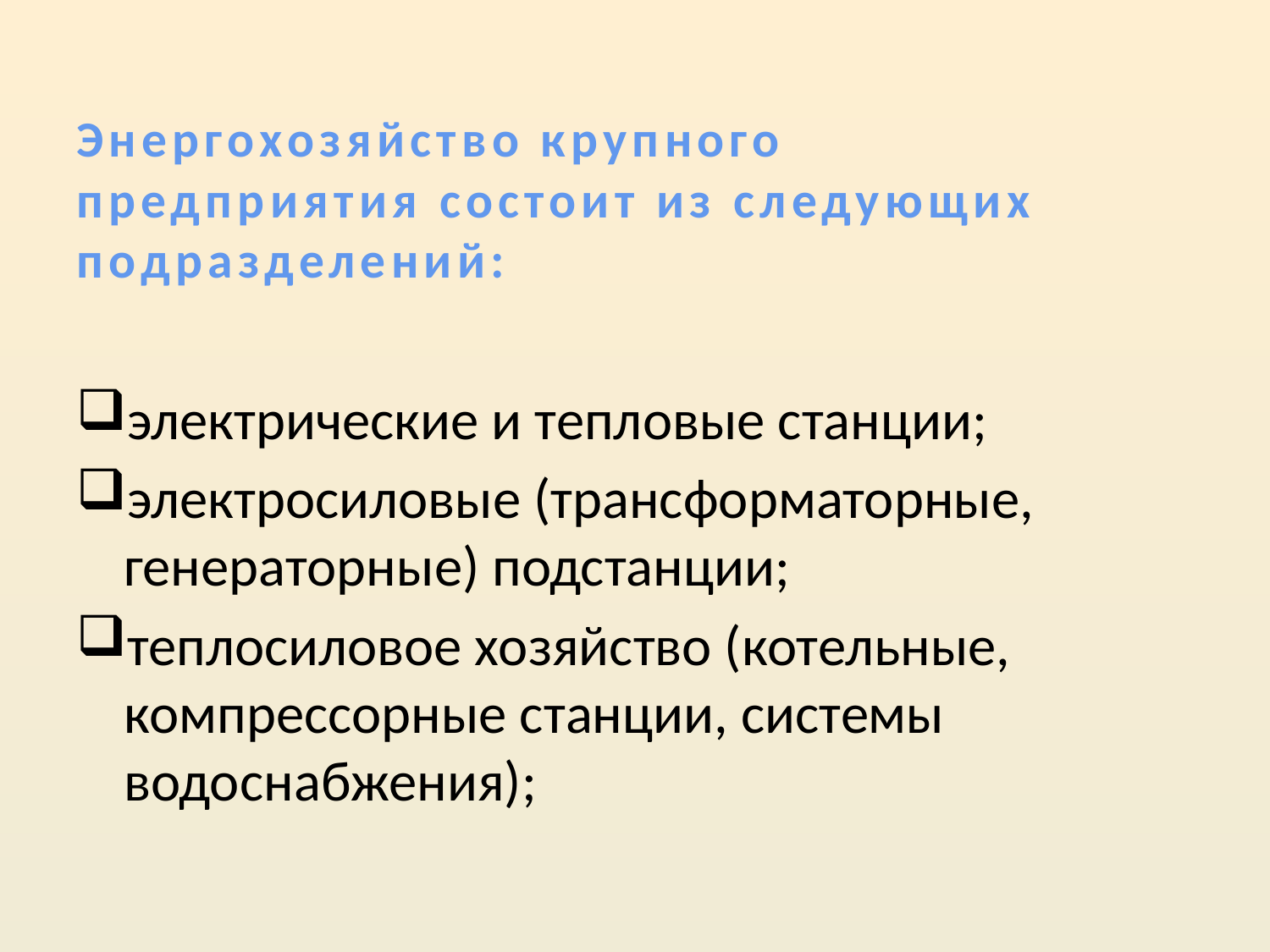

# Энергохозяйство крупного предприятия состоит из следующих подразделений:
электрические и тепловые станции;
электросиловые (трансформаторные, генераторные) подстанции;
теплосиловое хозяйство (котельные, компрессорные станции, системы водоснабжения);